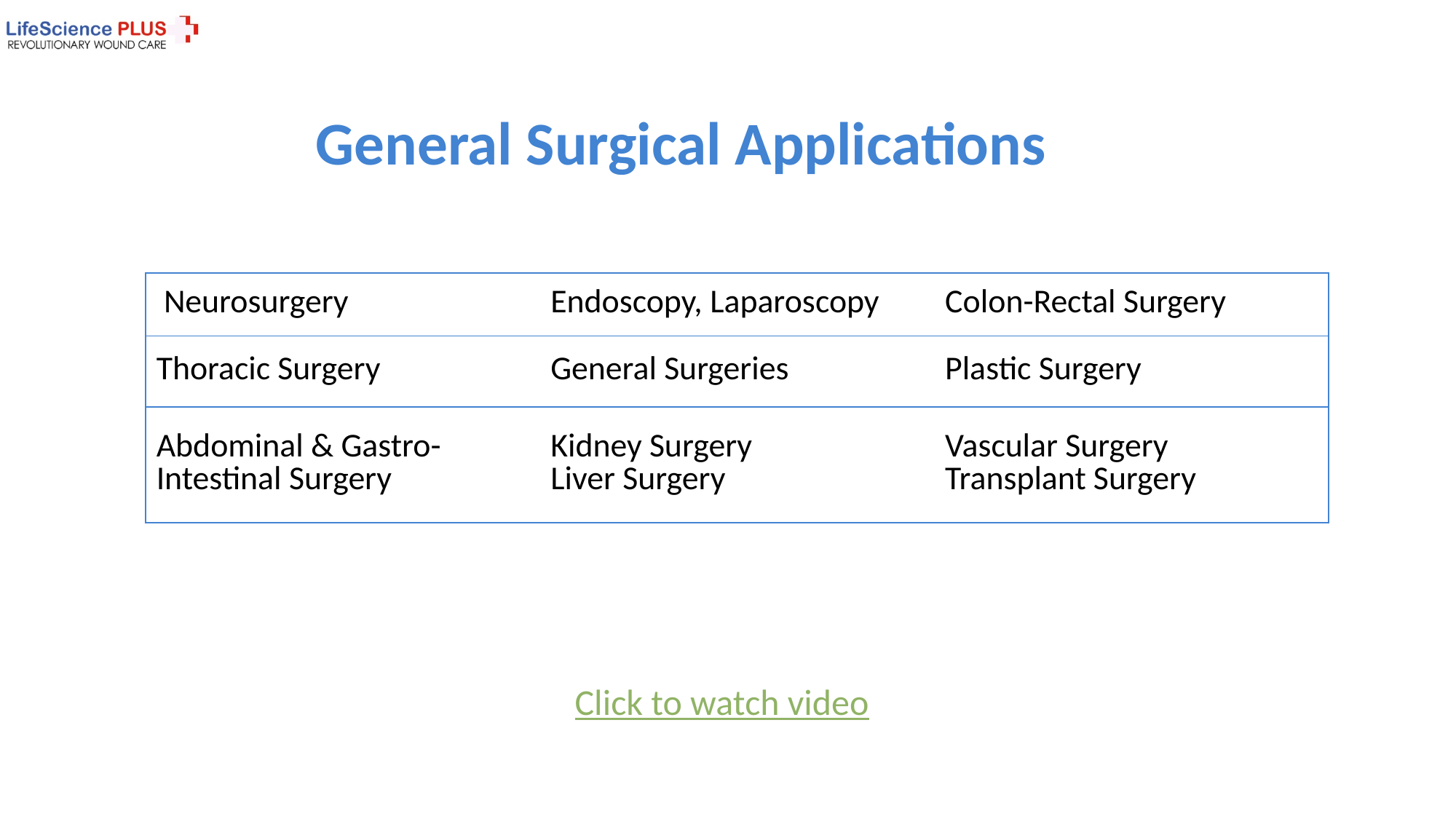

# General Surgical Applications
| Neurosurgery | Endoscopy, Laparoscopy | Colon-Rectal Surgery |
| --- | --- | --- |
| Thoracic Surgery | General Surgeries | Plastic Surgery |
| Abdominal & Gastro-Intestinal Surgery | Kidney Surgery Liver Surgery | Vascular Surgery Transplant Surgery |
 Neurosurgery
Thoracic surgery
Abdominal & gastro-intestinal surgery
Plastic surgery
Burn treatment
Oral maxillofacial surgery
Click to watch video